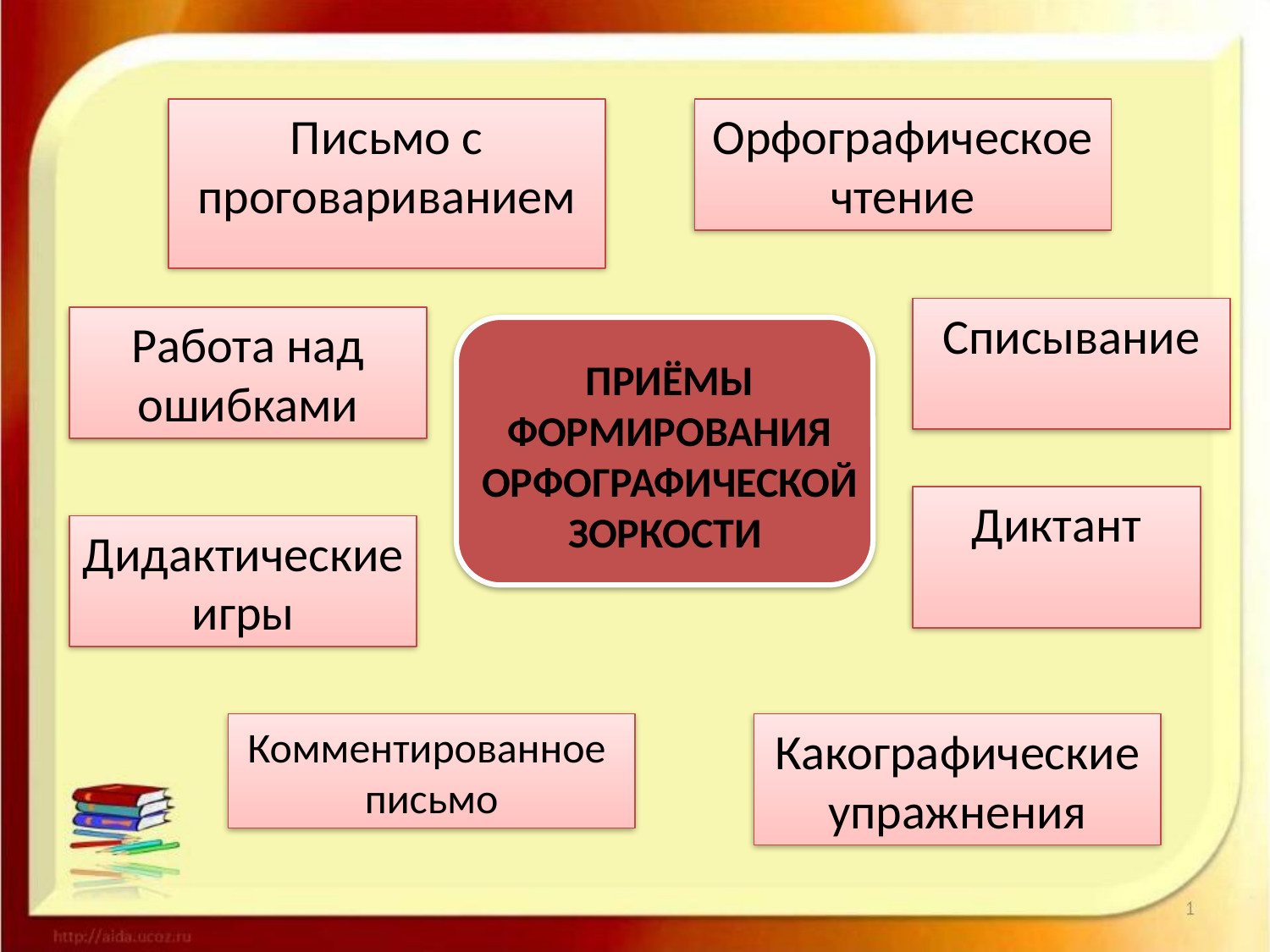

Письмо с проговариванием

Орфографическое чтение
Списывание

Работа над ошибками

ПРИЁМЫ ФОРМИРОВАНИЯ ОРФОГРАФИЧЕСКОЙ ЗОРКОСТИ
Диктант

Дидактические игры
Комментированное
письмо
Какографические упражнения